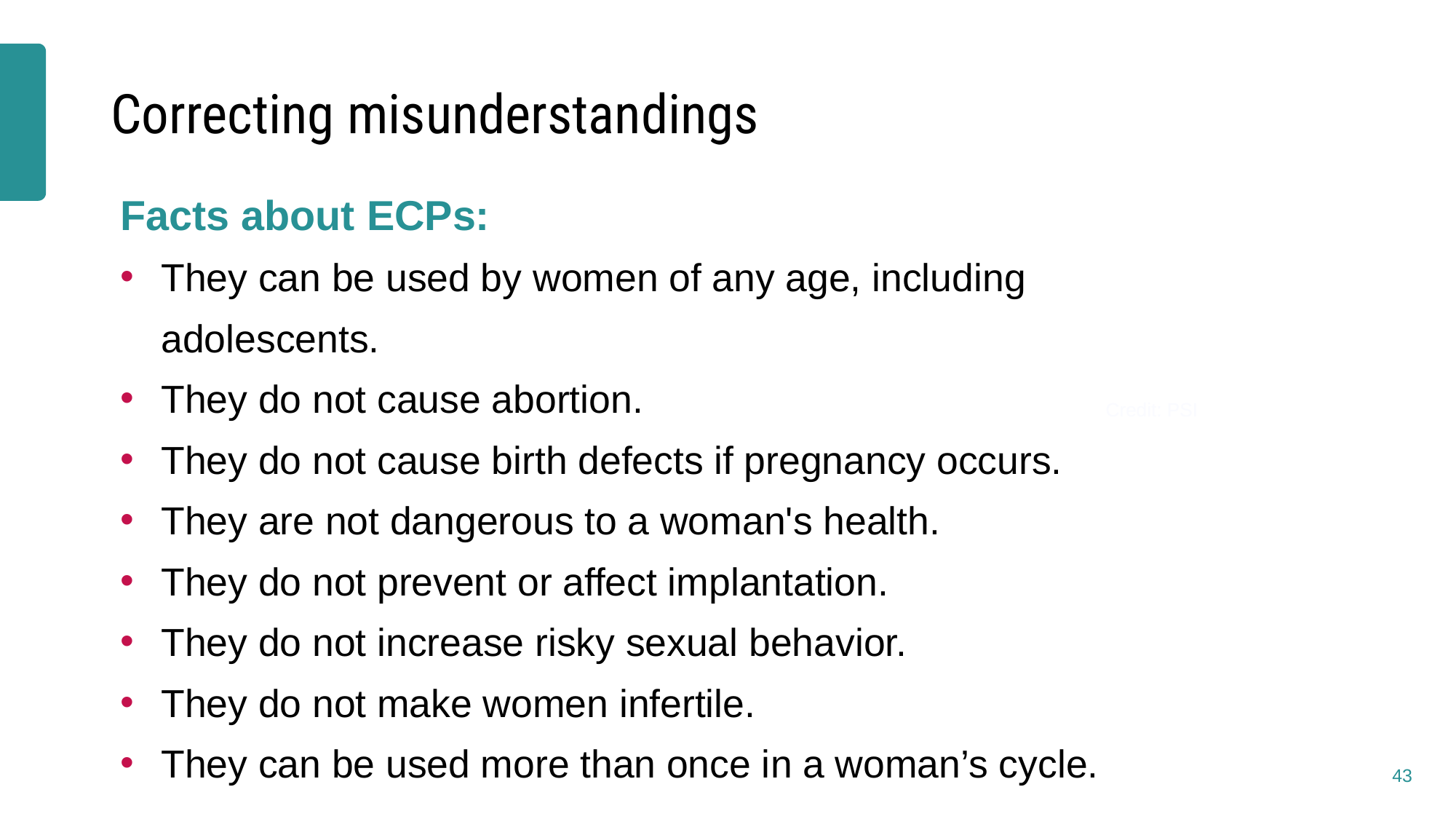

# Correcting misunderstandings
Facts about ECPs:
They can be used by women of any age, including adolescents.
They do not cause abortion.
They do not cause birth defects if pregnancy occurs.
They are not dangerous to a woman's health.
They do not prevent or affect implantation.
They do not increase risky sexual behavior.
They do not make women infertile.
They can be used more than once in a woman’s cycle.

Credit: PSI
43